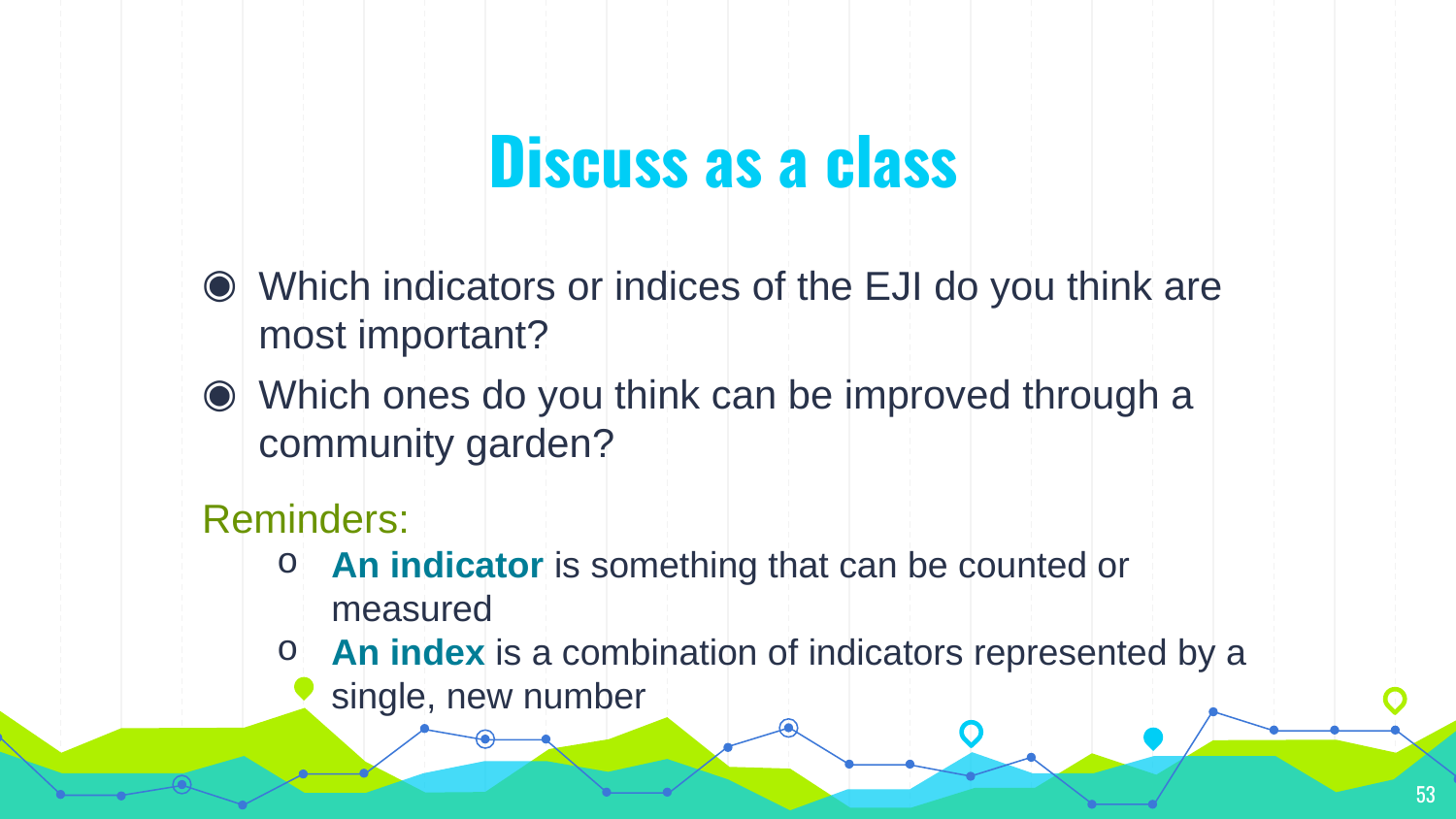

# Discuss as a class
Which indicators or indices of the EJI do you think are most important?
Which ones do you think can be improved through a community garden?
Reminders:
An indicator is something that can be counted or measured
An index is a combination of indicators represented by a single, new number

53